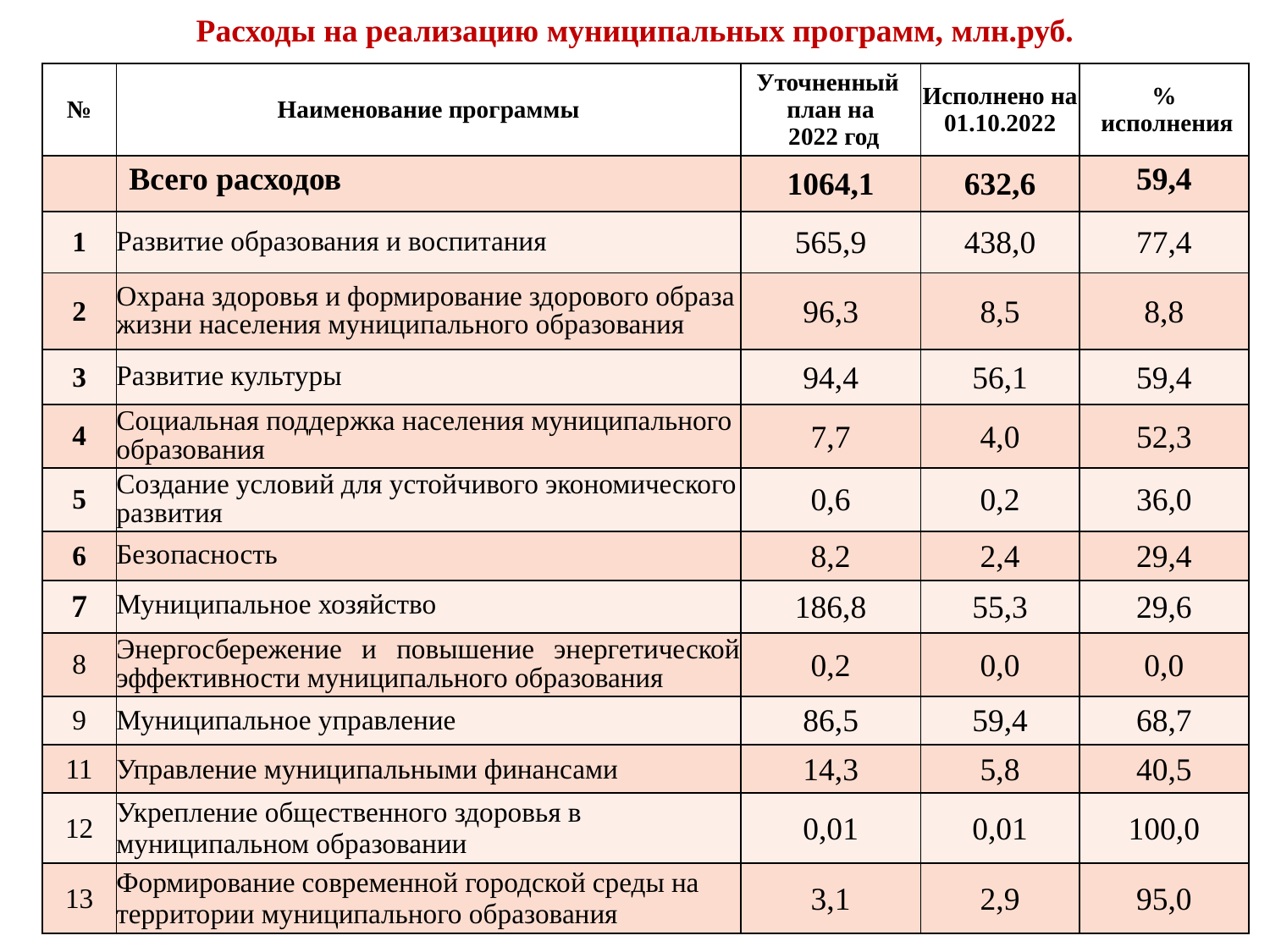

# Расходы на реализацию муниципальных программ, млн.руб.
| № | Наименование программы | Уточненный план на 2022 год | Исполнено на 01.10.2022 | % исполнения |
| --- | --- | --- | --- | --- |
|  | Всего расходов | 1064,1 | 632,6 | 59,4 |
| 1 | Развитие образования и воспитания | 565,9 | 438,0 | 77,4 |
| 2 | Охрана здоровья и формирование здорового образа жизни населения муниципального образования | 96,3 | 8,5 | 8,8 |
| 3 | Развитие культуры | 94,4 | 56,1 | 59,4 |
| 4 | Социальная поддержка населения муниципального образования | 7,7 | 4,0 | 52,3 |
| 5 | Создание условий для устойчивого экономического развития | 0,6 | 0,2 | 36,0 |
| 6 | Безопасность | 8,2 | 2,4 | 29,4 |
| 7 | Муниципальное хозяйство | 186,8 | 55,3 | 29,6 |
| 8 | Энергосбережение и повышение энергетической эффективности муниципального образования | 0,2 | 0,0 | 0,0 |
| 9 | Муниципальное управление | 86,5 | 59,4 | 68,7 |
| 11 | Управление муниципальными финансами | 14,3 | 5,8 | 40,5 |
| 12 | Укрепление общественного здоровья в муниципальном образовании | 0,01 | 0,01 | 100,0 |
| 13 | Формирование современной городской среды на территории муниципального образования | 3,1 | 2,9 | 95,0 |